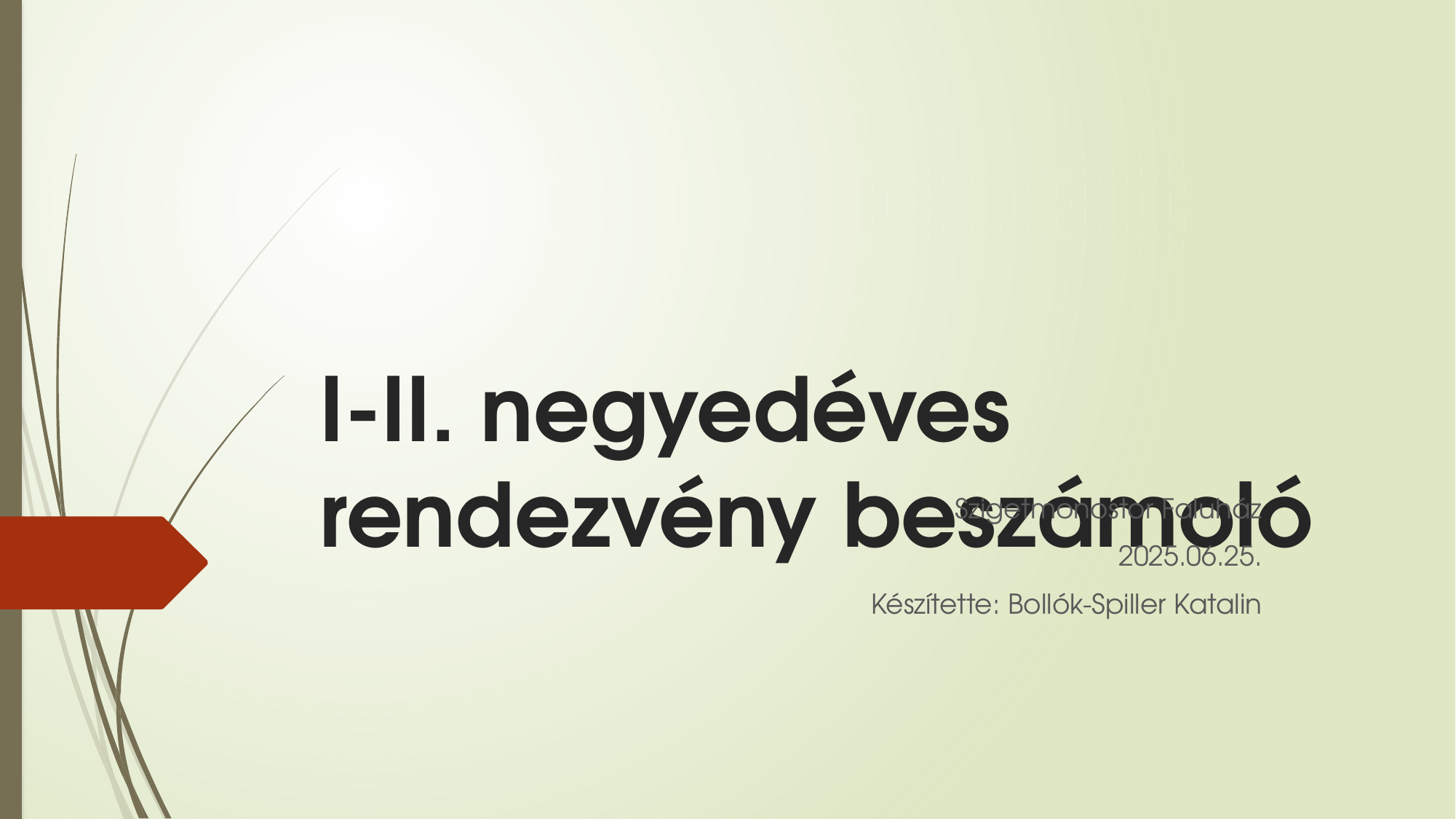

# I-II. negyedéves rendezvény beszámoló
Szigetmonostor Faluház
2025.06.25.
Készítette: Bollók-Spiller Katalin